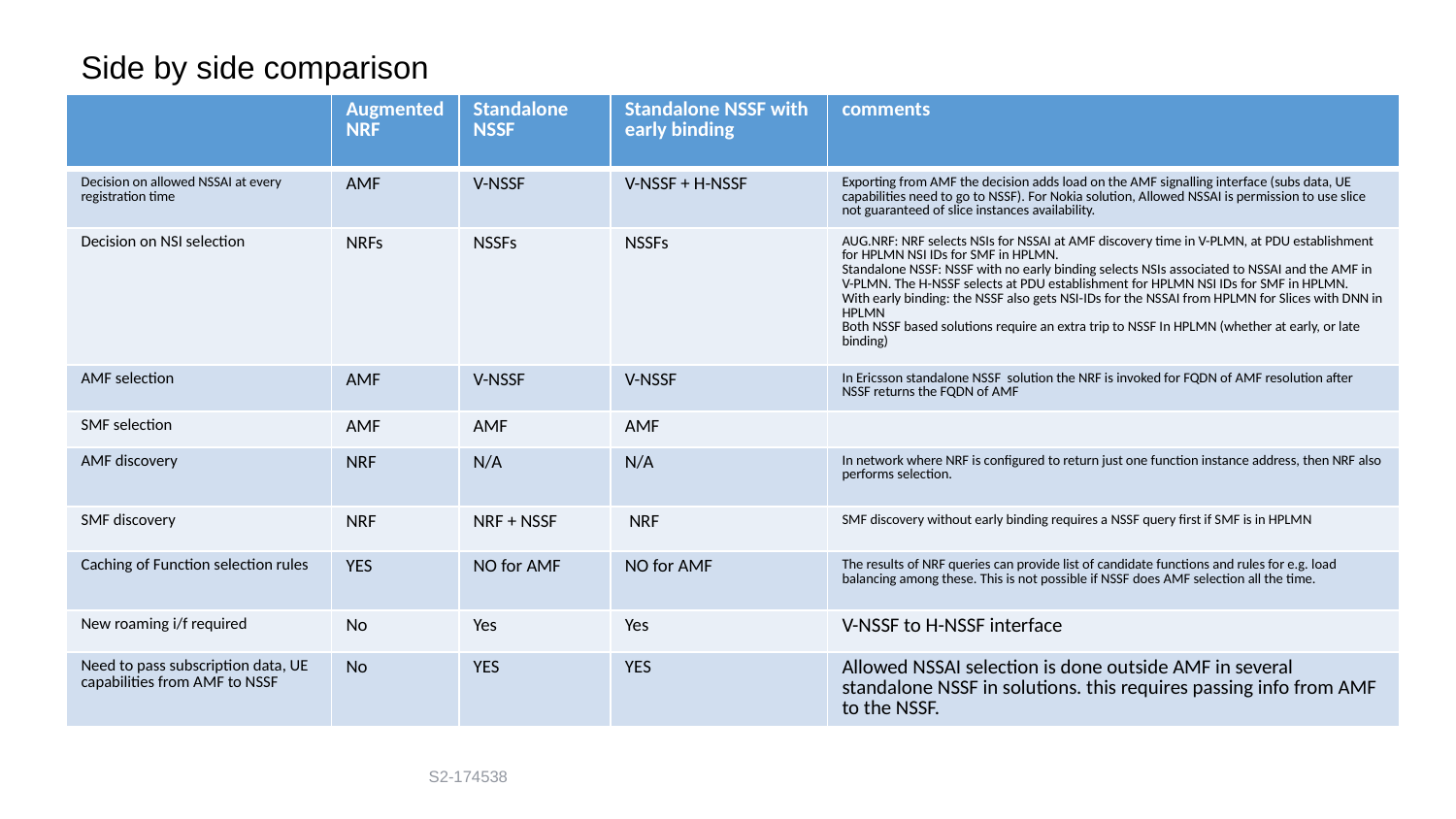

# Side by side comparison
|  | Augmented NRF | Standalone NSSF | Standalone NSSF with early binding | comments |
| --- | --- | --- | --- | --- |
| Decision on allowed NSSAI at every registration time | AMF | V-NSSF | V-NSSF + H-NSSF | Exporting from AMF the decision adds load on the AMF signalling interface (subs data, UE capabilities need to go to NSSF). For Nokia solution, Allowed NSSAI is permission to use slice not guaranteed of slice instances availability. |
| Decision on NSI selection | NRFs | NSSFs | NSSFs | AUG.NRF: NRF selects NSIs for NSSAI at AMF discovery time in V-PLMN, at PDU establishment for HPLMN NSI IDs for SMF in HPLMN. Standalone NSSF: NSSF with no early binding selects NSIs associated to NSSAI and the AMF in V-PLMN. The H-NSSF selects at PDU establishment for HPLMN NSI IDs for SMF in HPLMN. With early binding: the NSSF also gets NSI-IDs for the NSSAI from HPLMN for Slices with DNN in HPLMN Both NSSF based solutions require an extra trip to NSSF In HPLMN (whether at early, or late binding) |
| AMF selection | AMF | V-NSSF | V-NSSF | In Ericsson standalone NSSF solution the NRF is invoked for FQDN of AMF resolution after NSSF returns the FQDN of AMF |
| SMF selection | AMF | AMF | AMF |  |
| AMF discovery | NRF | N/A | N/A | In network where NRF is configured to return just one function instance address, then NRF also performs selection. |
| SMF discovery | NRF | NRF + NSSF | NRF | SMF discovery without early binding requires a NSSF query first if SMF is in HPLMN |
| Caching of Function selection rules | YES | NO for AMF | NO for AMF | The results of NRF queries can provide list of candidate functions and rules for e.g. load balancing among these. This is not possible if NSSF does AMF selection all the time. |
| New roaming i/f required | No | Yes | Yes | V-NSSF to H-NSSF interface |
| Need to pass subscription data, UE capabilities from AMF to NSSF | No | YES | YES | Allowed NSSAI selection is done outside AMF in several standalone NSSF in solutions. this requires passing info from AMF to the NSSF. |
S2-174538